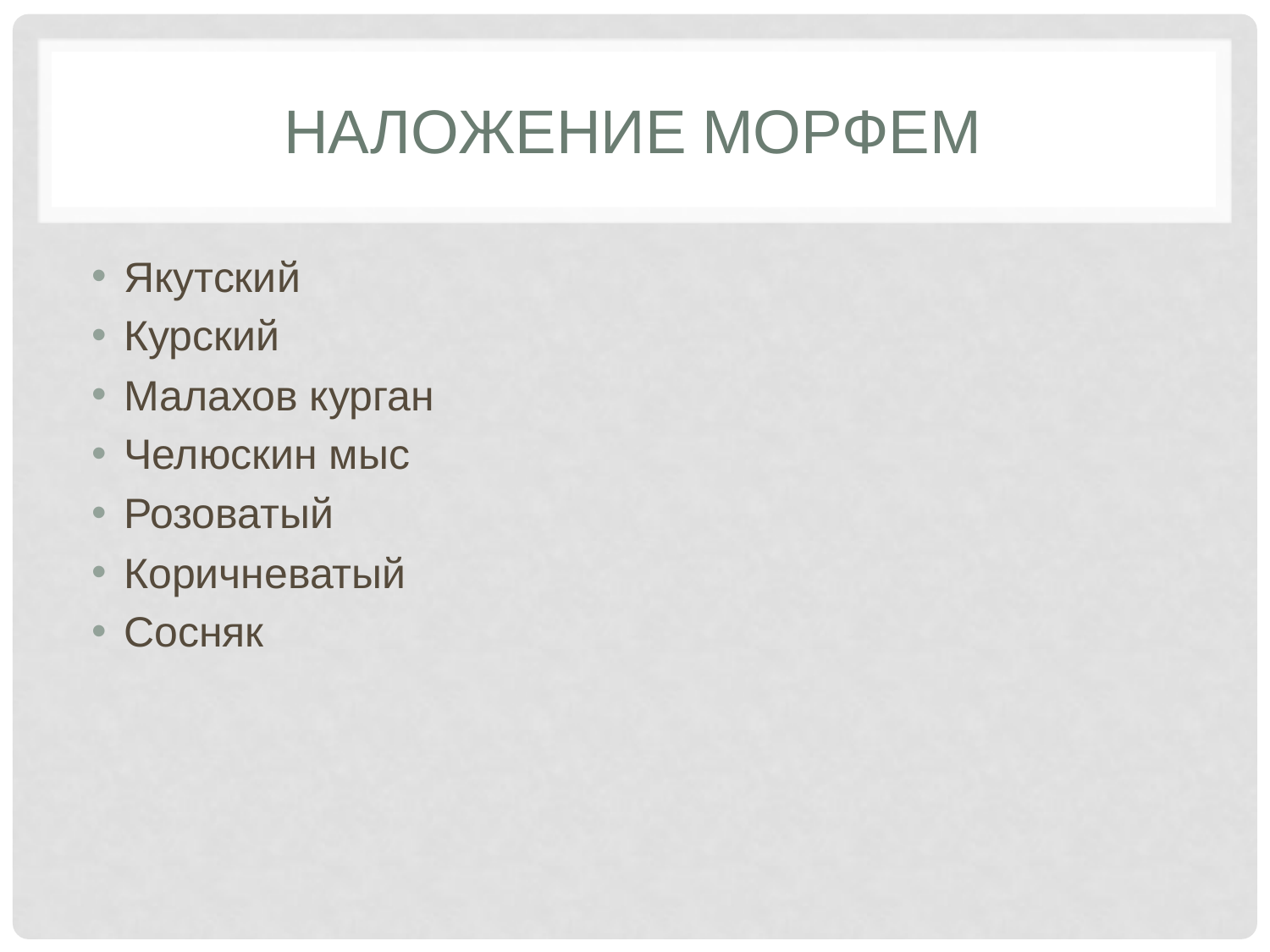

# Наложение морфем
Якутский
Курский
Малахов курган
Челюскин мыс
Розоватый
Коричневатый
Сосняк